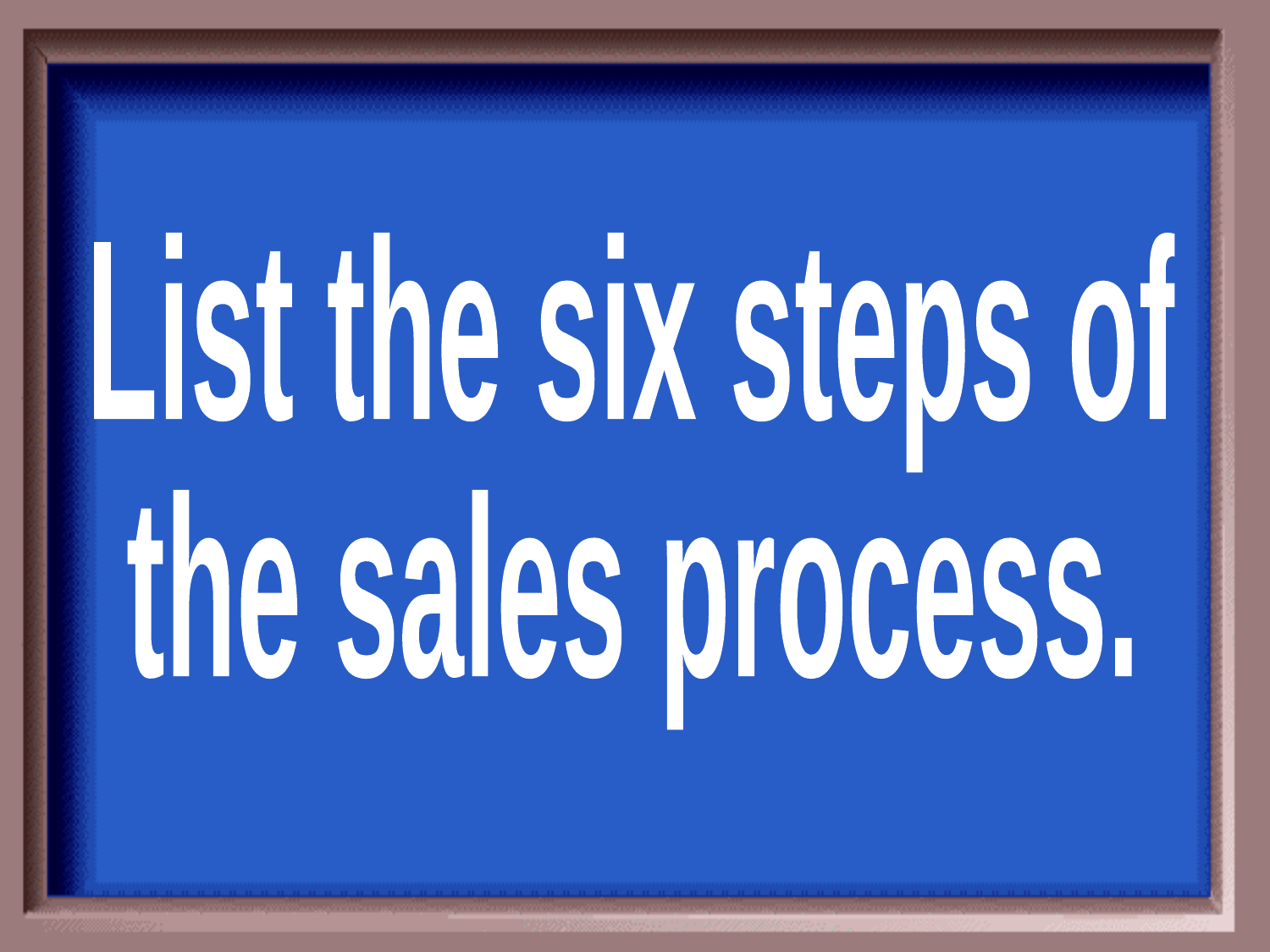

List the six steps of
the sales process.